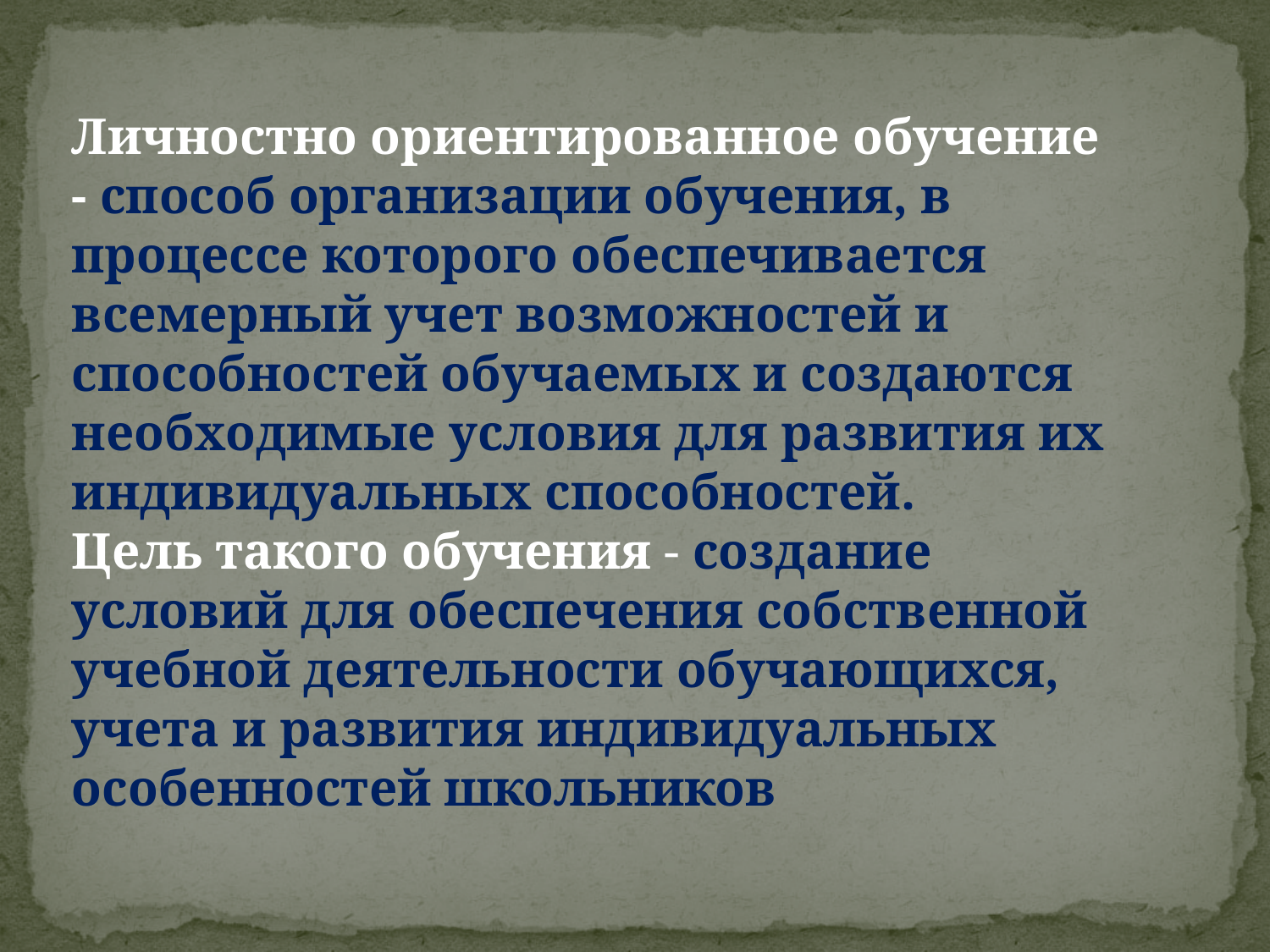

Личностно ориентированное обучение - способ организации обучения, в процессе которого обеспечивается всемерный учет возможностей и способностей обучаемых и создаются необходимые условия для развития их индивидуальных способностей.
Цель такого обучения - создание условий для обеспечения собственной учебной деятельности обучающихся, учета и развития индивидуальных особенностей школьников